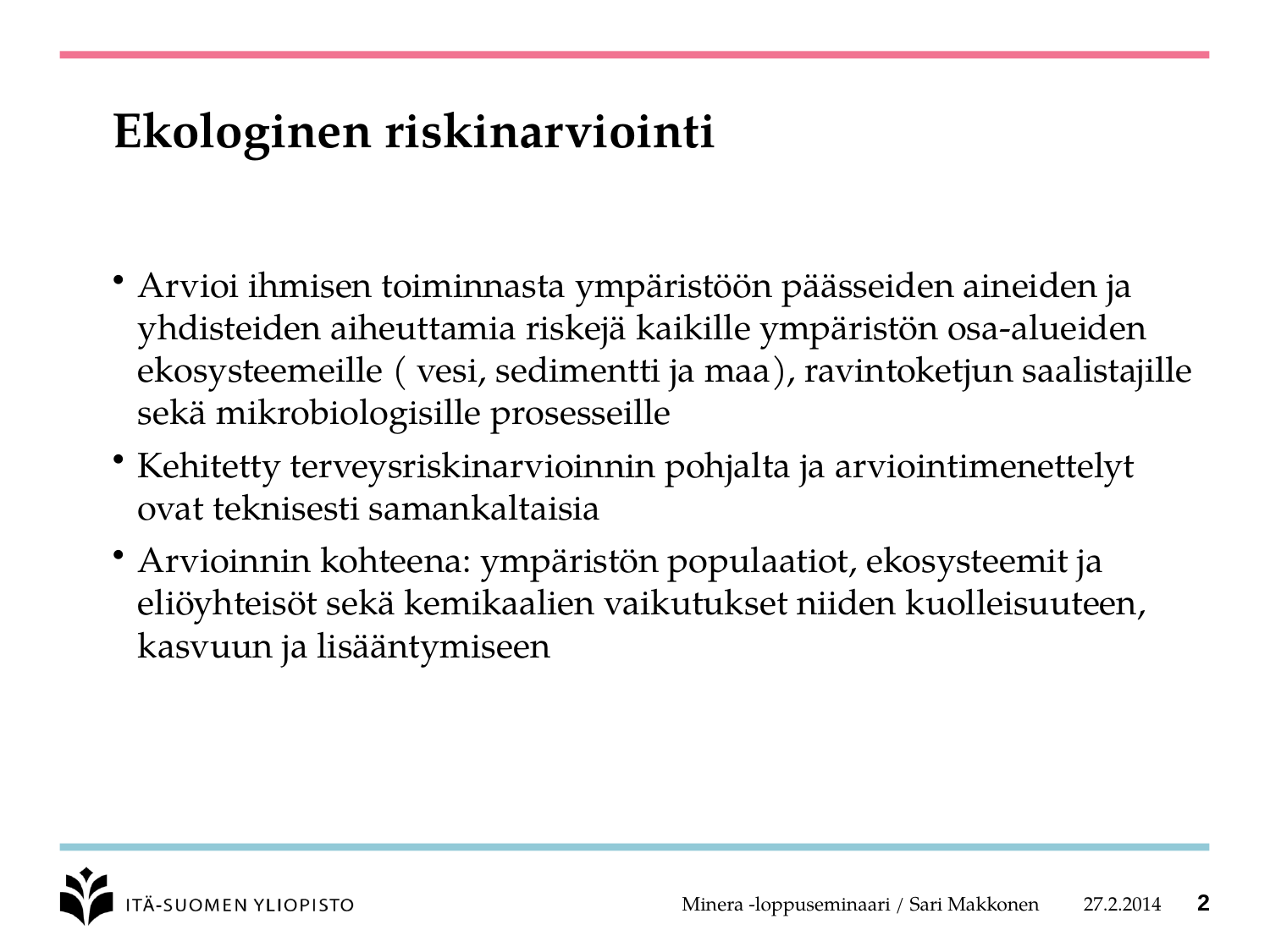

# Ekologinen riskinarviointi
Arvioi ihmisen toiminnasta ympäristöön päässeiden aineiden ja yhdisteiden aiheuttamia riskejä kaikille ympäristön osa-alueiden ekosysteemeille ( vesi, sedimentti ja maa), ravintoketjun saalistajille sekä mikrobiologisille prosesseille
Kehitetty terveysriskinarvioinnin pohjalta ja arviointimenettelyt ovat teknisesti samankaltaisia
Arvioinnin kohteena: ympäristön populaatiot, ekosysteemit ja eliöyhteisöt sekä kemikaalien vaikutukset niiden kuolleisuuteen, kasvuun ja lisääntymiseen

Minera -loppuseminaari / Sari Makkonen
27.2.2014
2